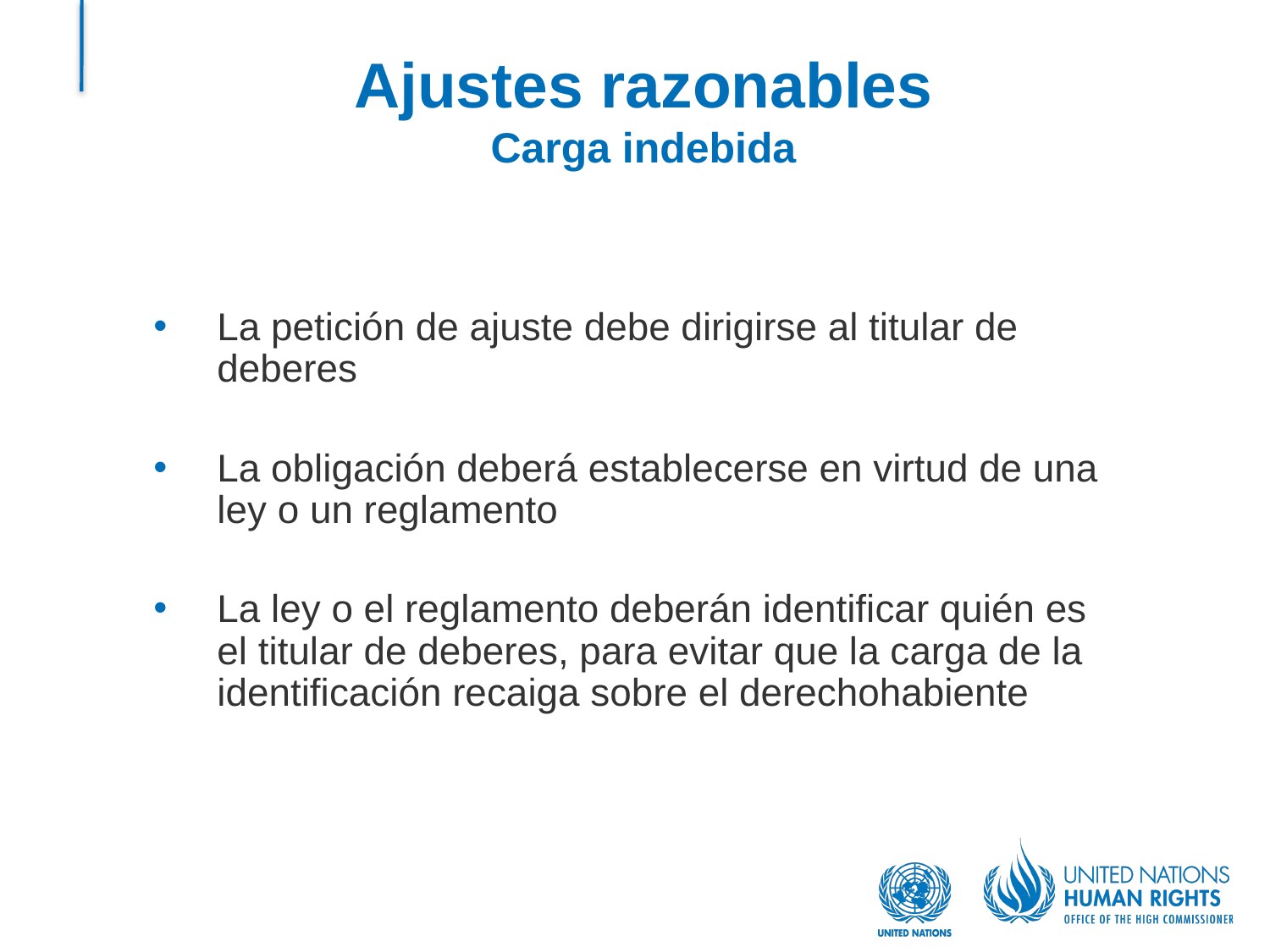

# Ajustes razonables Carga indebida

La petición de ajuste debe dirigirse al titular de deberes

La obligación deberá establecerse en virtud de una ley o un reglamento

La ley o el reglamento deberán identificar quién es el titular de deberes, para evitar que la carga de la identificación recaiga sobre el derechohabiente